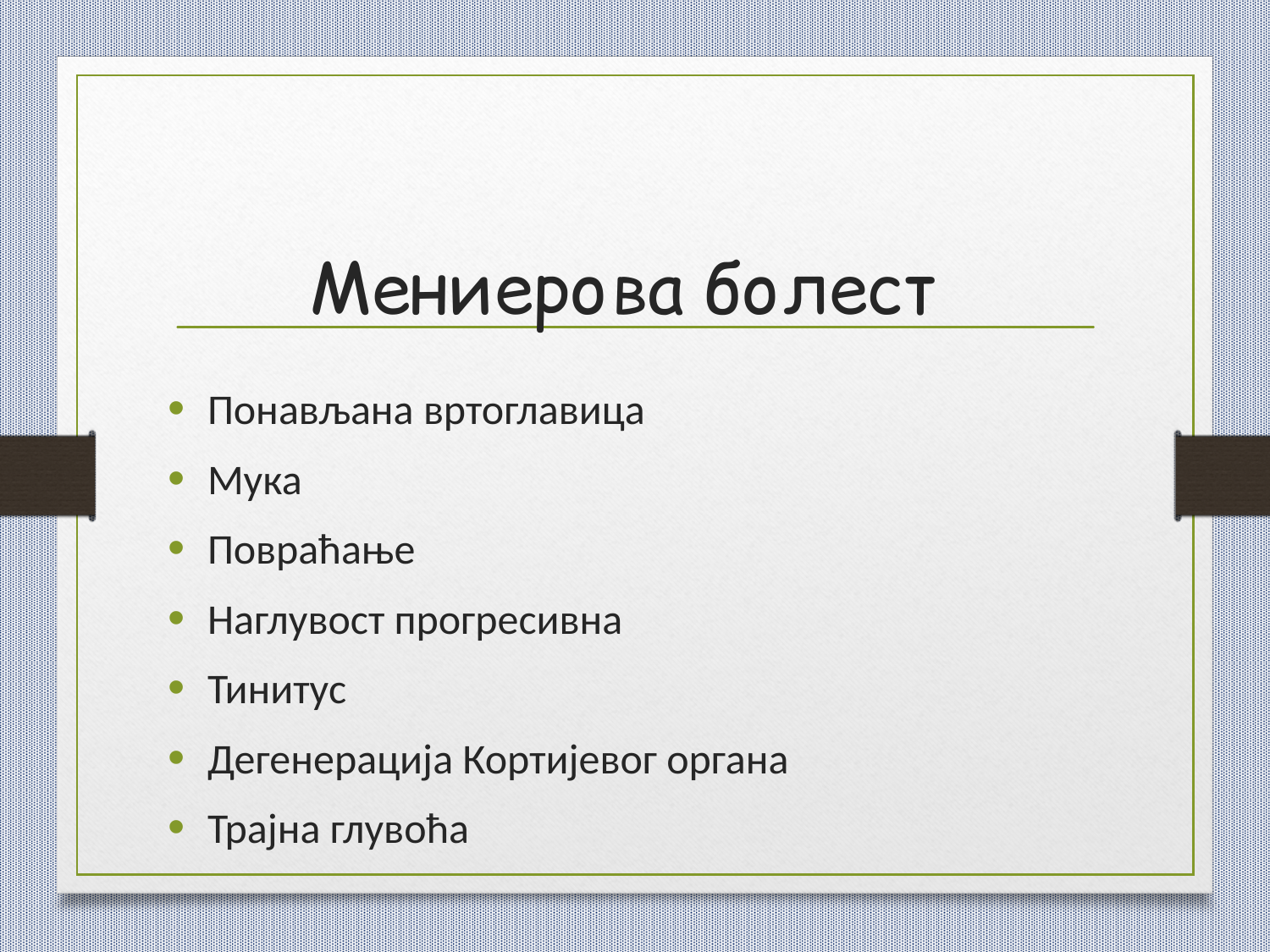

# Мениерова болест
Понављана вртоглавица
Мука
Повраћање
Наглувост прогресивна
Тинитус
Дегенерација Кортијевог органа
Трајна глувоћа